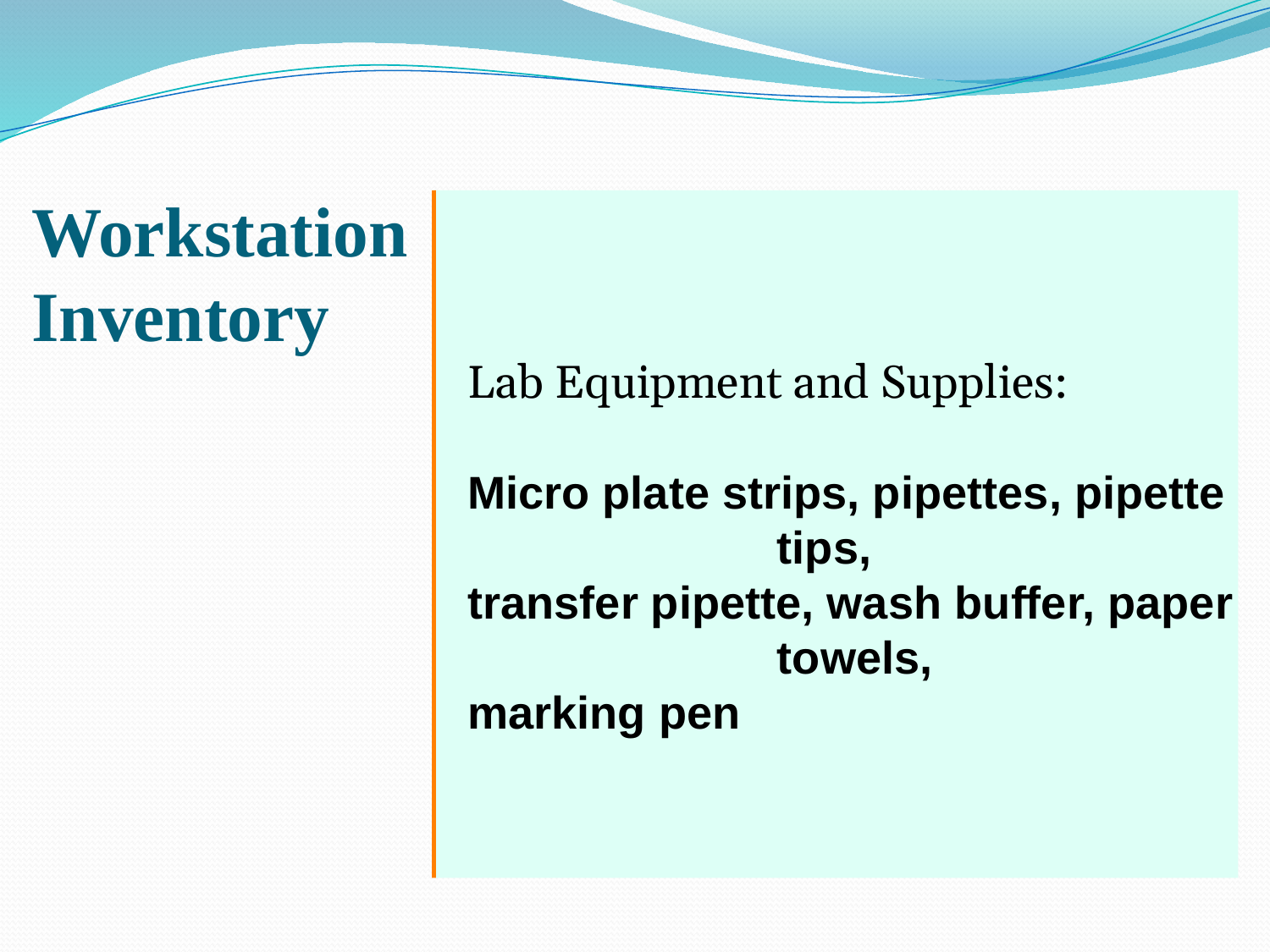

# Workstation Inventory

Lab Equipment and Supplies:

Micro plate strips, pipettes, pipette tips,
transfer pipette, wash buffer, paper towels,
marking pen